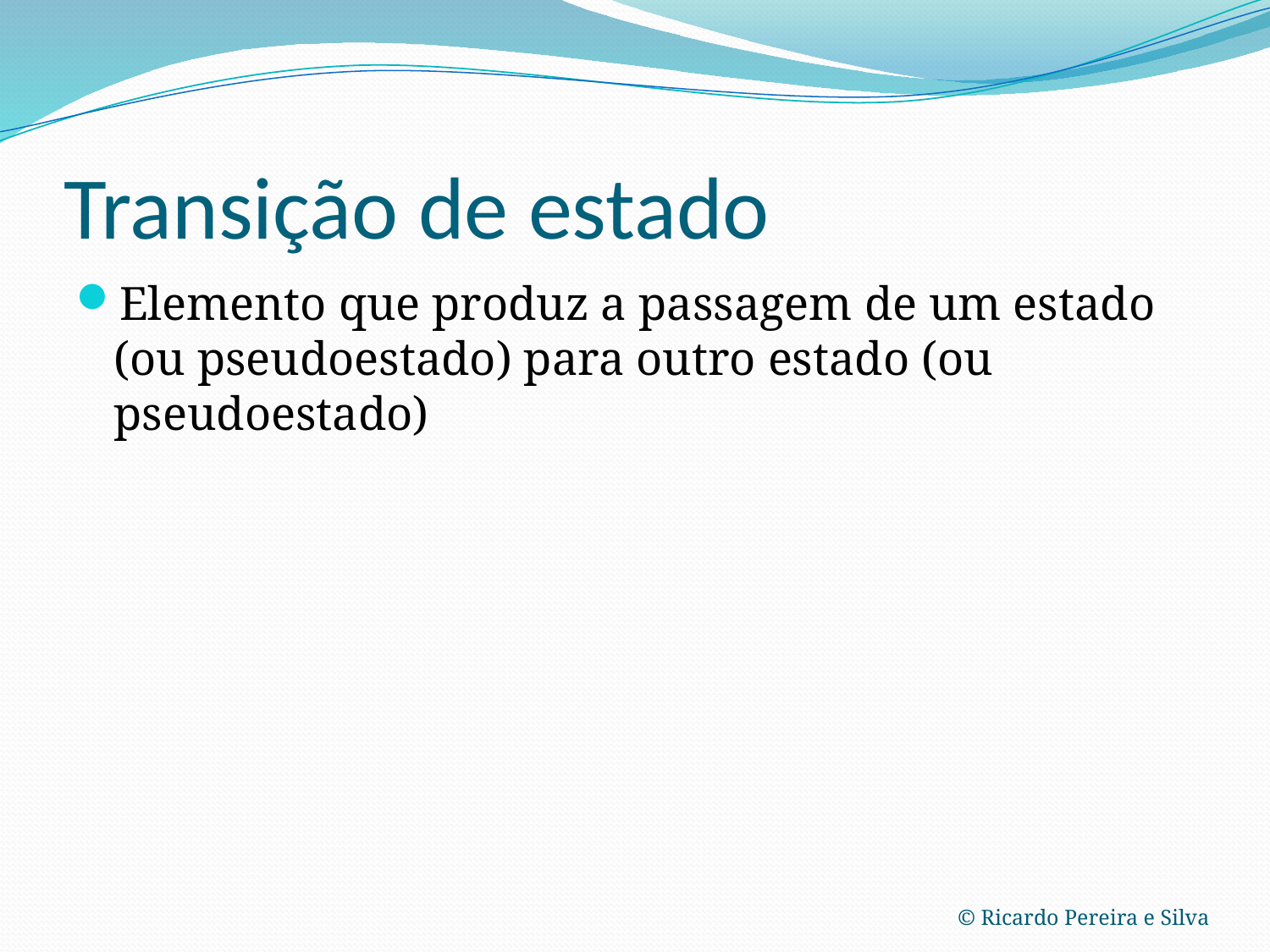

# Transição de estado
Elemento que produz a passagem de um estado (ou pseudoestado) para outro estado (ou pseudoestado)
© Ricardo Pereira e Silva